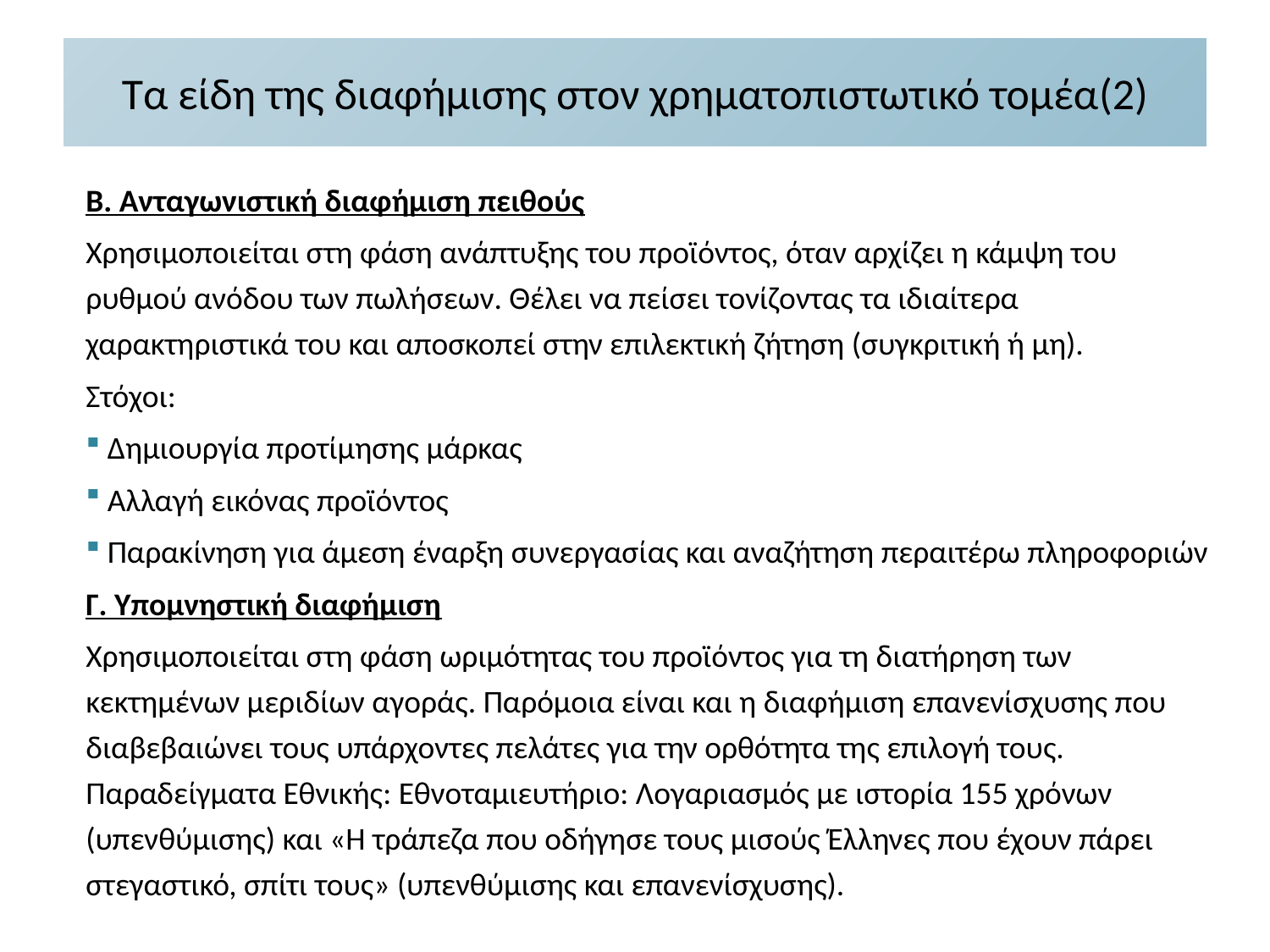

# Τα είδη της διαφήμισης στον χρηματοπιστωτικό τομέα(2)
Β. Ανταγωνιστική διαφήμιση πειθούς
Χρησιμοποιείται στη φάση ανάπτυξης του προϊόντος, όταν αρχίζει η κάμψη του ρυθμού ανόδου των πωλήσεων. Θέλει να πείσει τονίζοντας τα ιδιαίτερα χαρακτηριστικά του και αποσκοπεί στην επιλεκτική ζήτηση (συγκριτική ή μη).
Στόχοι:
 Δημιουργία προτίμησης μάρκας
 Αλλαγή εικόνας προϊόντος
 Παρακίνηση για άμεση έναρξη συνεργασίας και αναζήτηση περαιτέρω πληροφοριών
Γ. Υπομνηστική διαφήμιση
Χρησιμοποιείται στη φάση ωριμότητας του προϊόντος για τη διατήρηση των κεκτημένων μεριδίων αγοράς. Παρόμοια είναι και η διαφήμιση επανενίσχυσης που διαβεβαιώνει τους υπάρχοντες πελάτες για την ορθότητα της επιλογή τους. Παραδείγματα Εθνικής: Εθνοταμιευτήριο: Λογαριασμός με ιστορία 155 χρόνων (υπενθύμισης) και «Η τράπεζα που οδήγησε τους μισούς Έλληνες που έχουν πάρει στεγαστικό, σπίτι τους» (υπενθύμισης και επανενίσχυσης).